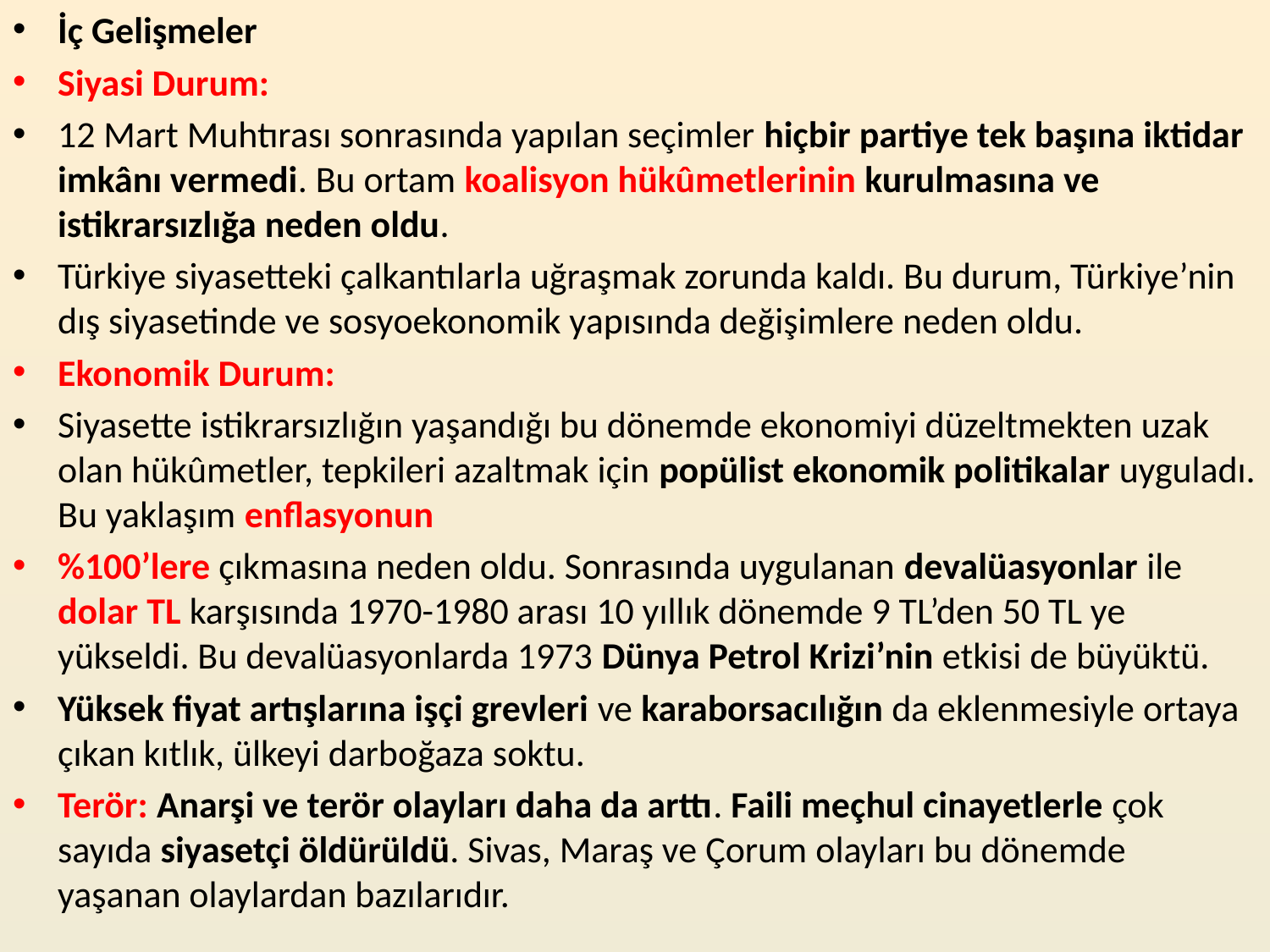

İç Gelişmeler
Siyasi Durum:
12 Mart Muhtırası sonrasında yapılan seçimler hiçbir partiye tek başına iktidar imkânı vermedi. Bu ortam koalisyon hükûmetlerinin kurulmasına ve istikrarsızlığa neden oldu.
Türkiye siyasetteki çalkantılarla uğraşmak zorunda kaldı. Bu durum, Türkiye’nin dış siyasetinde ve sosyoekonomik yapısında değişimlere neden oldu.
Ekonomik Durum:
Siyasette istikrarsızlığın yaşandığı bu dönemde ekonomiyi düzeltmekten uzak olan hükûmetler, tepkileri azaltmak için popülist ekonomik politikalar uyguladı. Bu yaklaşım enflasyonun
%100’lere çıkmasına neden oldu. Sonrasında uygulanan devalüasyonlar ile dolar TL karşısında 1970-1980 arası 10 yıllık dönemde 9 TL’den 50 TL ye yükseldi. Bu devalüasyonlarda 1973 Dünya Petrol Krizi’nin etkisi de büyüktü.
Yüksek fiyat artışlarına işçi grevleri ve karaborsacılığın da eklenmesiyle ortaya çıkan kıtlık, ülkeyi darboğaza soktu.
Terör: Anarşi ve terör olayları daha da arttı. Faili meçhul cinayetlerle çok sayıda siyasetçi öldürüldü. Sivas, Maraş ve Çorum olayları bu dönemde yaşanan olaylardan bazılarıdır.